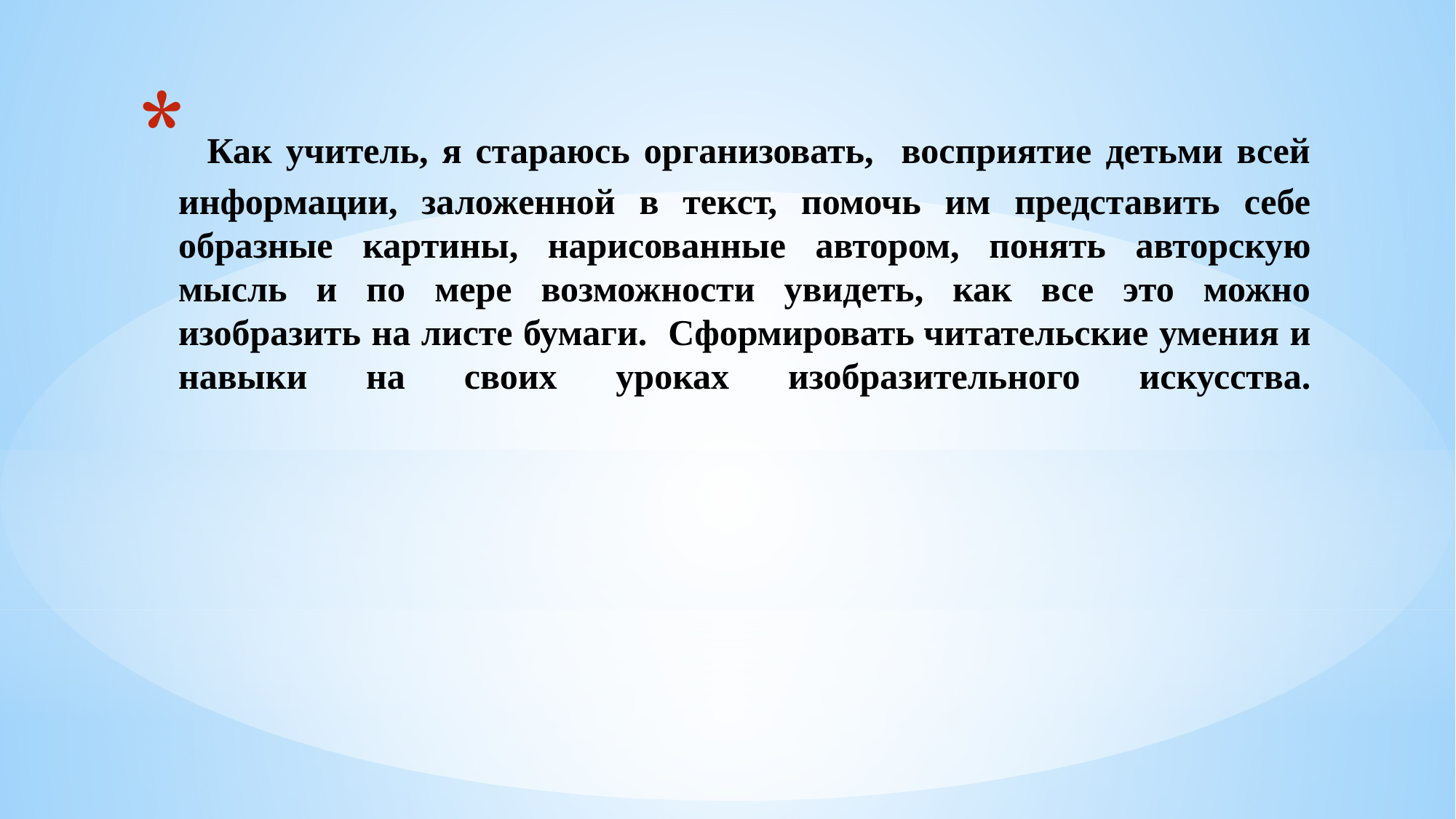

# Как учитель, я стараюсь организовать,  восприятие детьми всей информации, заложенной в текст, помочь им представить себе образные картины, нарисованные автором, понять авторскую мысль и по мере возможности увидеть, как все это можно изобразить на листе бумаги.  Сформировать читательские умения и навыки на своих уроках изобразительного искусства.